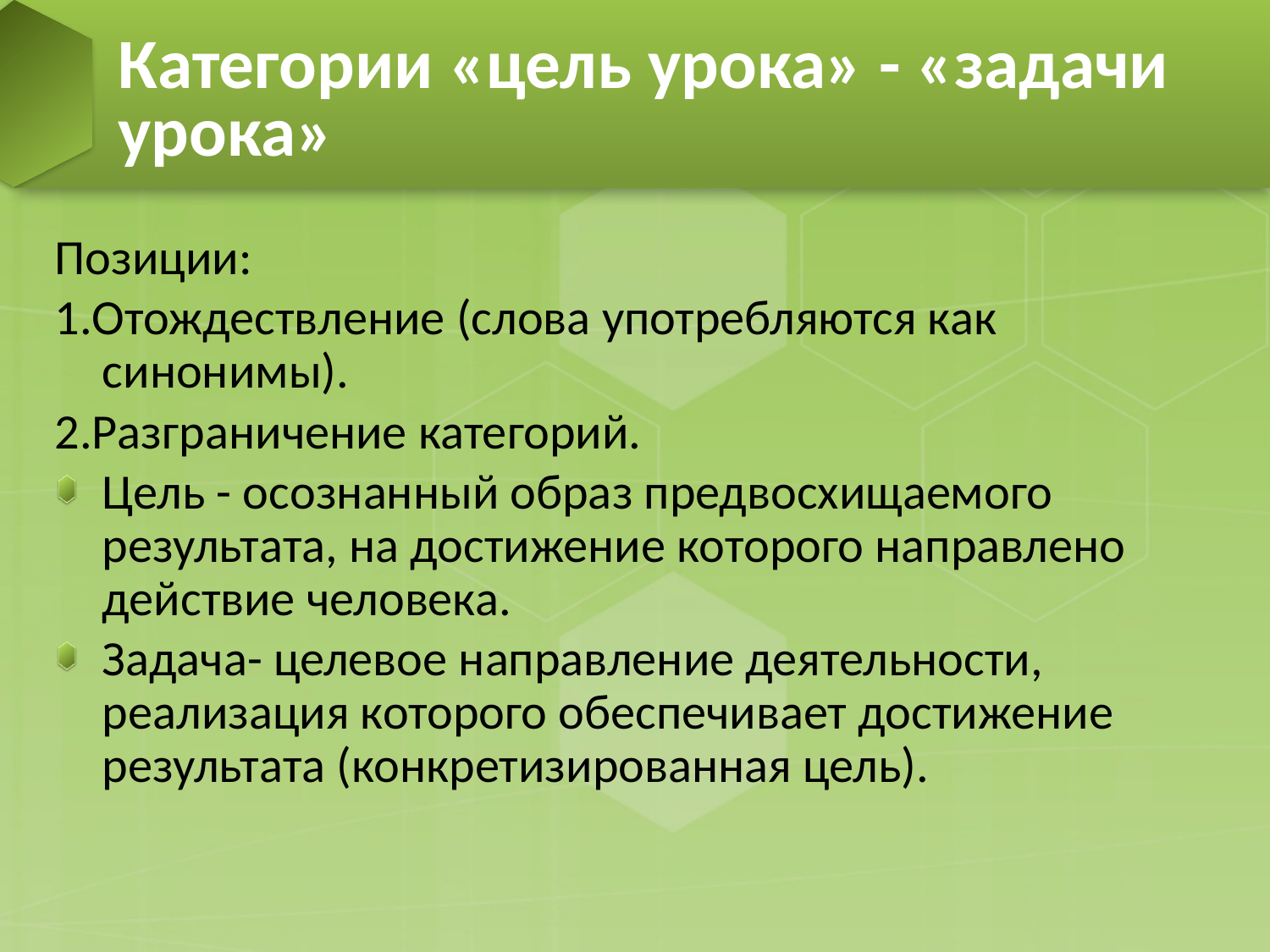

# Категории «цель урока» - «задачи урока»
Позиции:
1.Отождествление (слова употребляются как синонимы).
2.Разграничение категорий.
Цель - осознанный образ предвосхищаемого результата, на достижение которого направлено действие человека.
Задача- целевое направление деятельности, реализация которого обеспечивает достижение результата (конкретизированная цель).